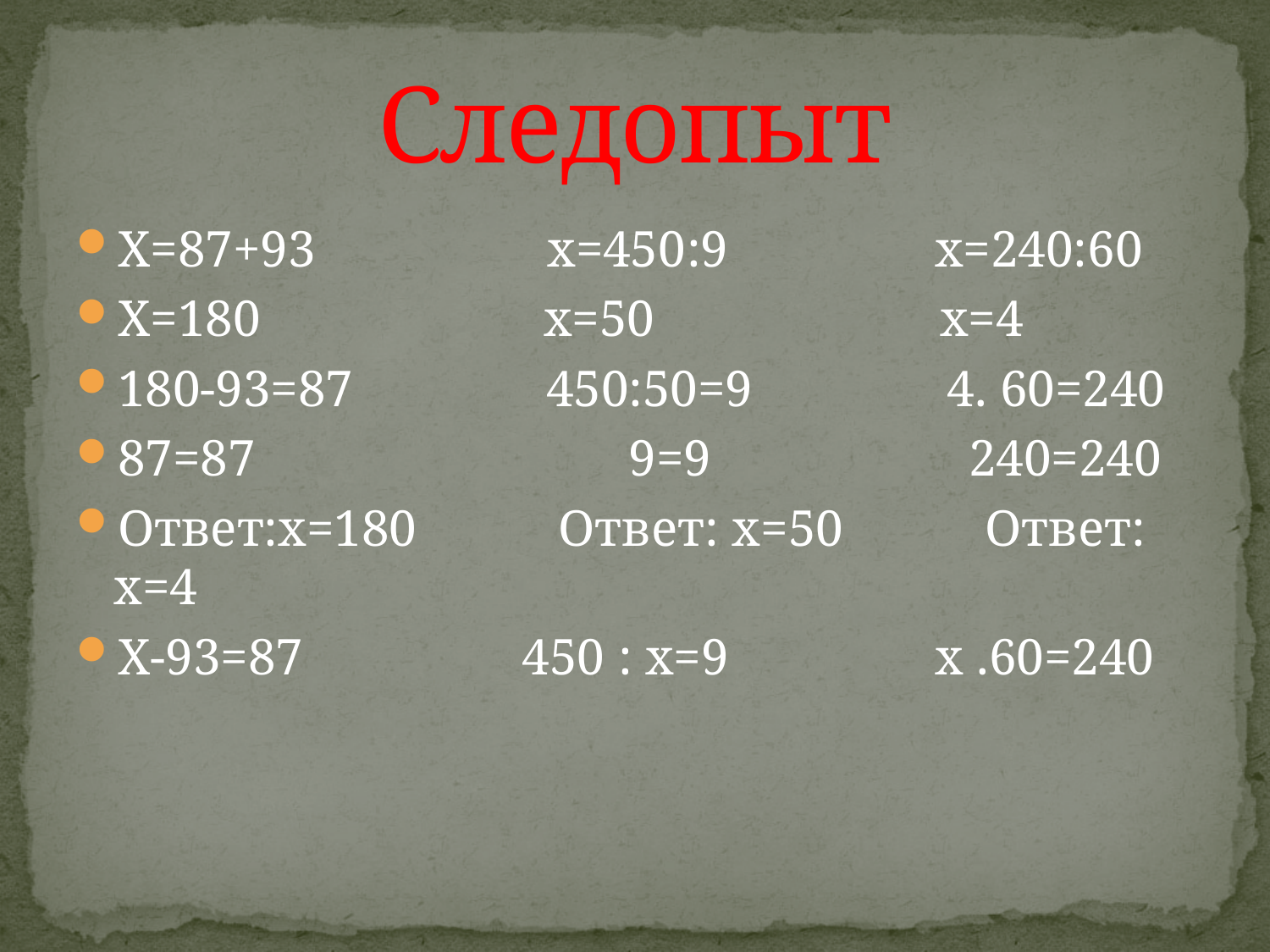

# Следопыт
X=87+93                  x=450:9                x=240:60
X=180                      х=50                      x=4
180-93=87               450:50=9               4. 60=240
87=87                             9=9                    240=240
Ответ:x=180           Ответ: x=50           Ответ: x=4
X-93=87                 450 : x=9                x .60=240